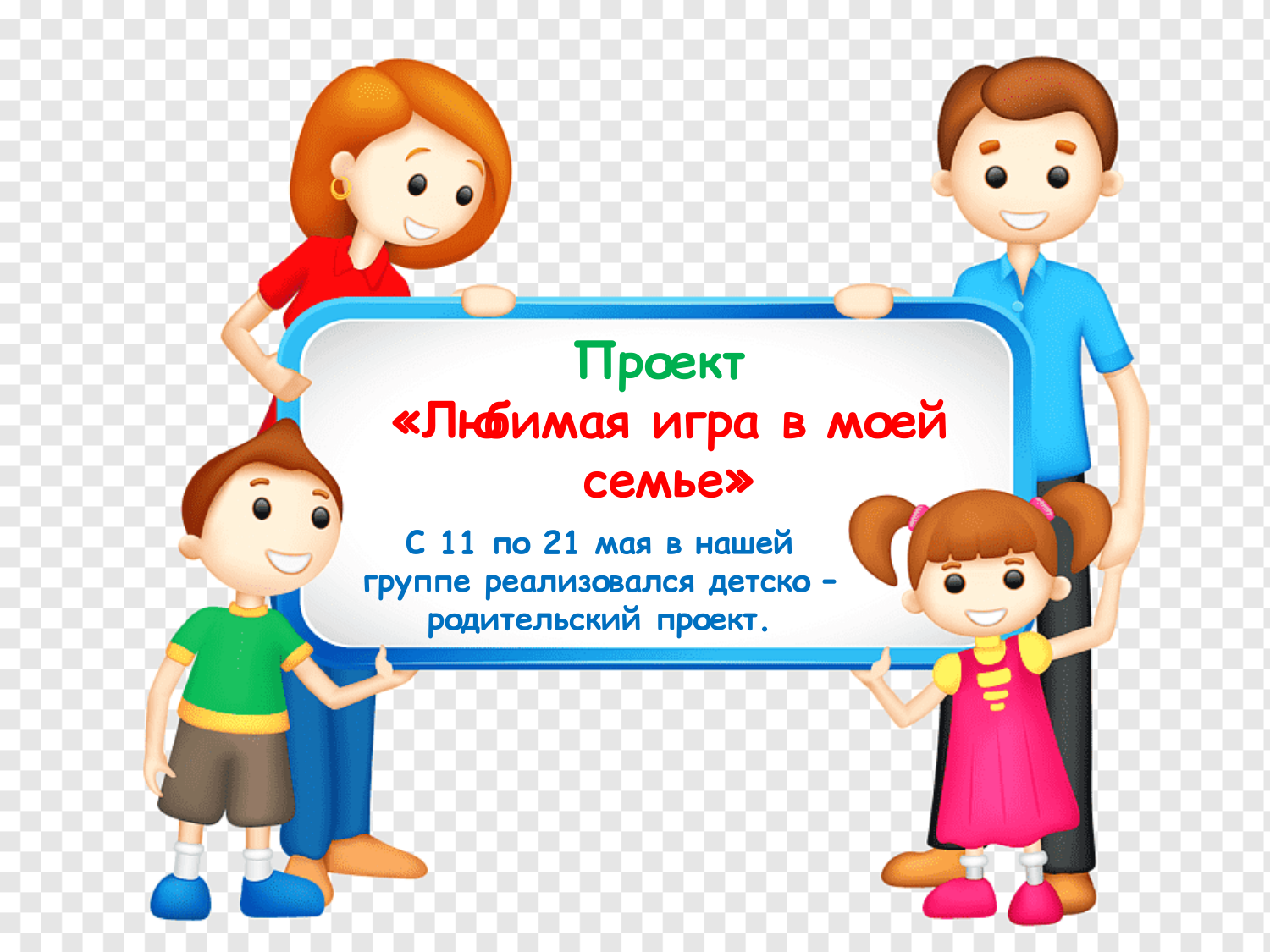

# Проект «Любимая игра в моей семье»
С 11 по 21 мая в нашей группе реализовался детско – родительский проект.